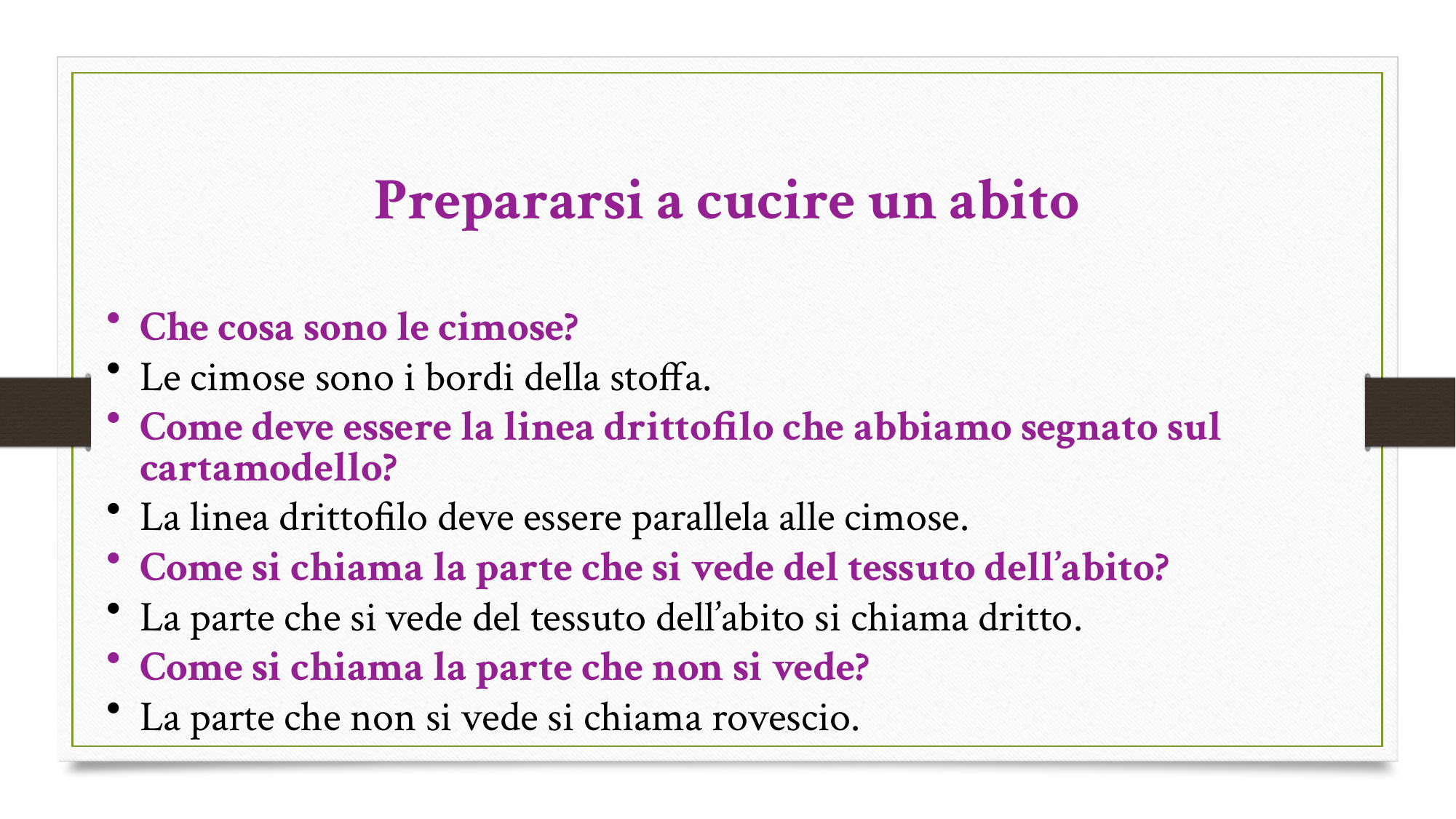

# Prepararsi a cucire un abito
Che cosa sono le cimose?
Le cimose sono i bordi della stoffa.
Come deve essere la linea drittofilo che abbiamo segnato sul cartamodello?
La linea drittofilo deve essere parallela alle cimose.
Come si chiama la parte che si vede del tessuto dell’abito?
La parte che si vede del tessuto dell’abito si chiama dritto.
Come si chiama la parte che non si vede?
La parte che non si vede si chiama rovescio.